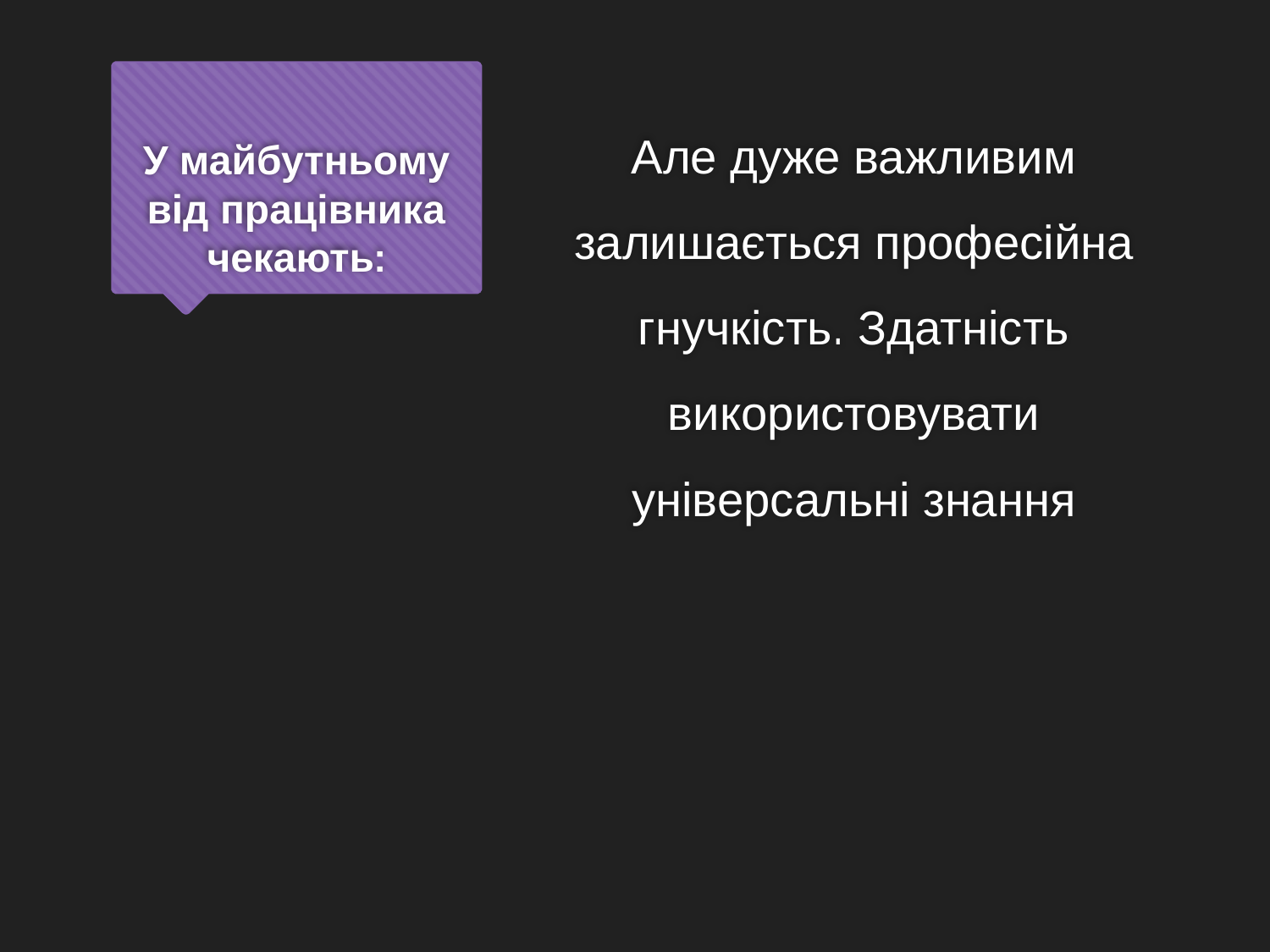

# У майбутньому від працівника чекають:
Але дуже важливим залишається професійна гнучкість. Здатність використовувати універсальні знання